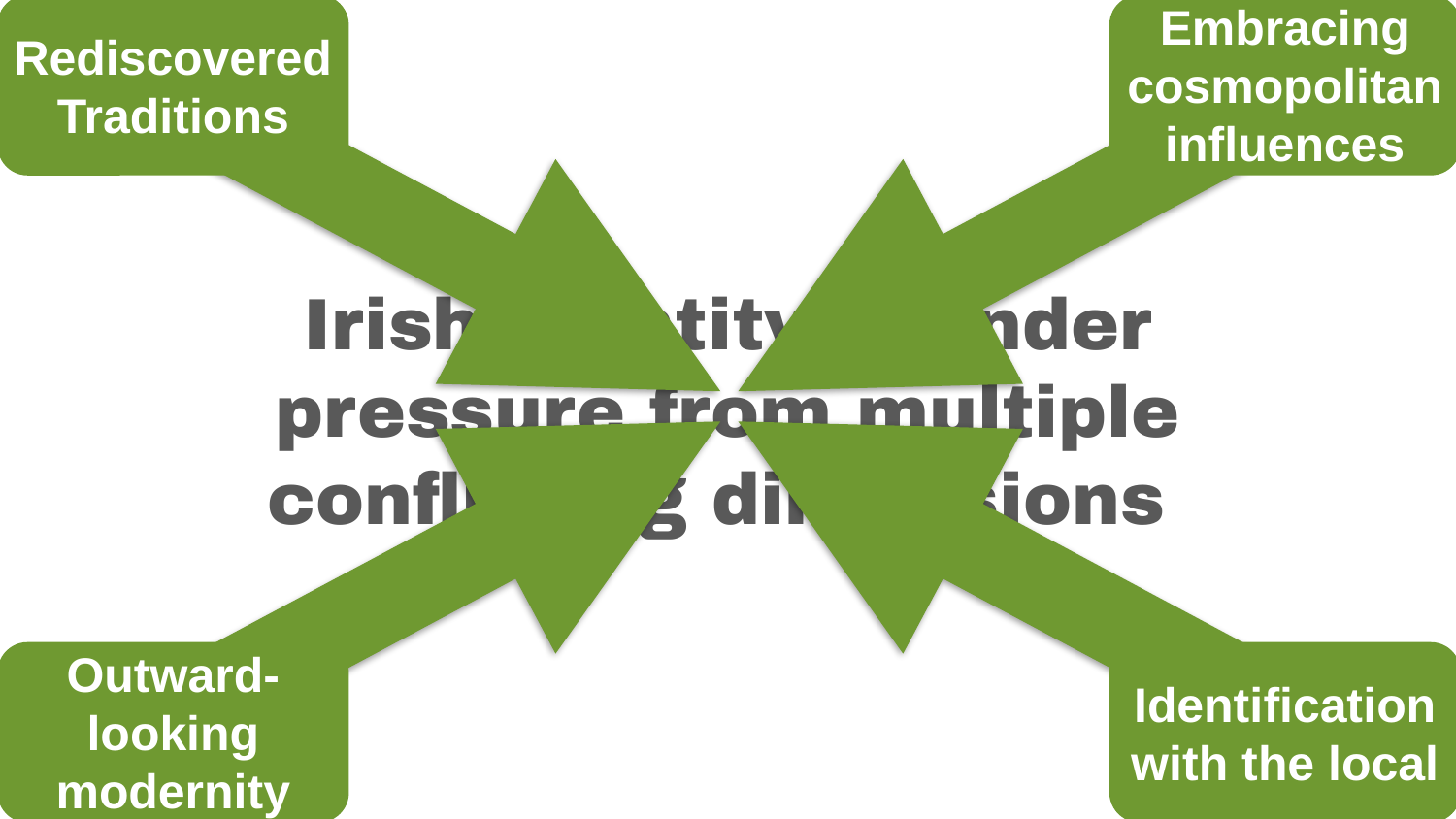

Rediscovered
Traditions

Embracing
cosmopolitan
influences
Irish identity is under pressure from multiple conflicting dimensions

Outward-
looking
modernity

Identification
with the local